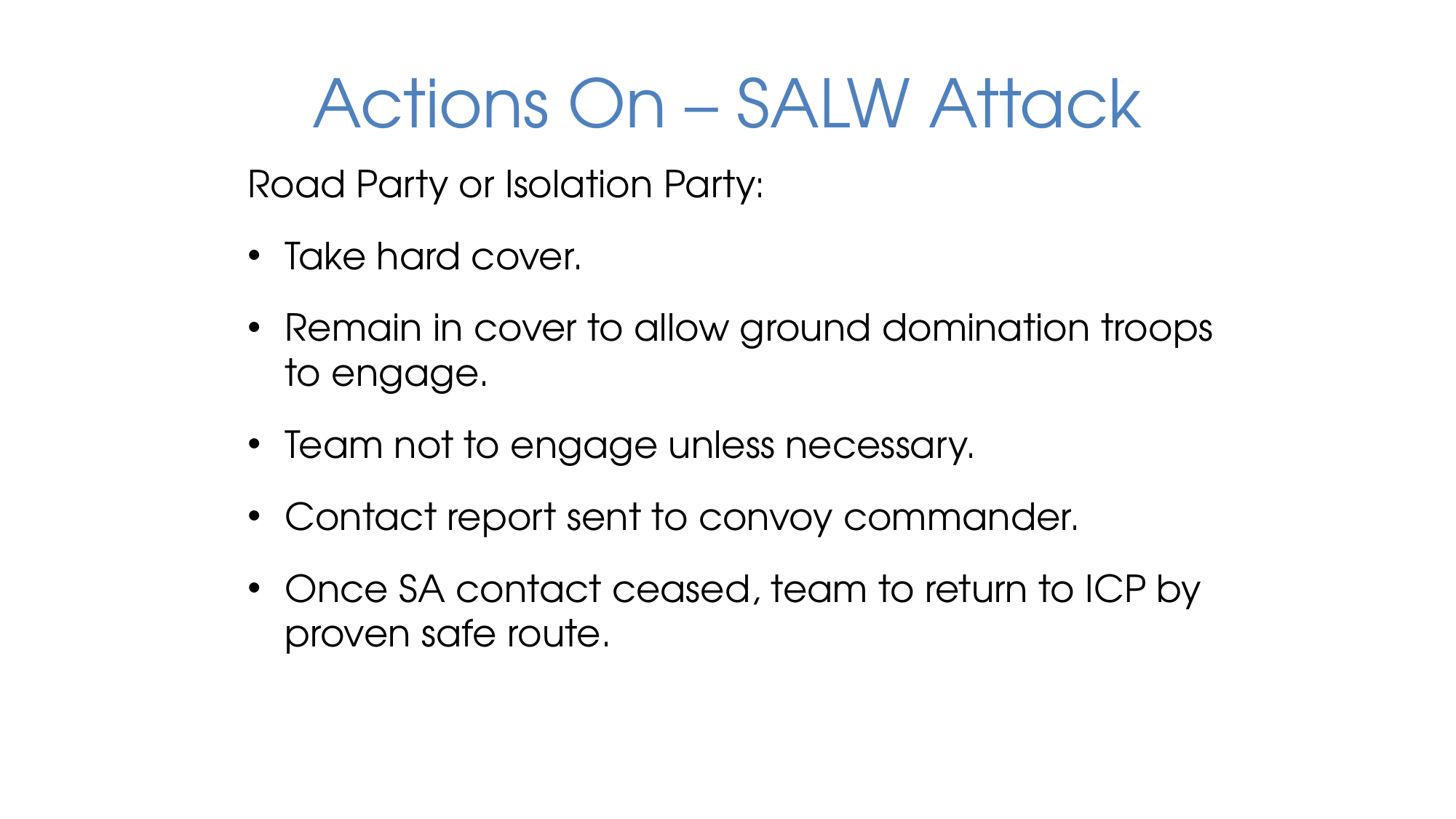

# Actions On – SALW Attack
Road Party or Isolation Party:

Take hard cover.

Remain in cover to allow ground domination troops to engage.

Team not to engage unless necessary.

Contact report sent to convoy commander.

Once SA contact ceased, team to return to ICP by proven safe route.